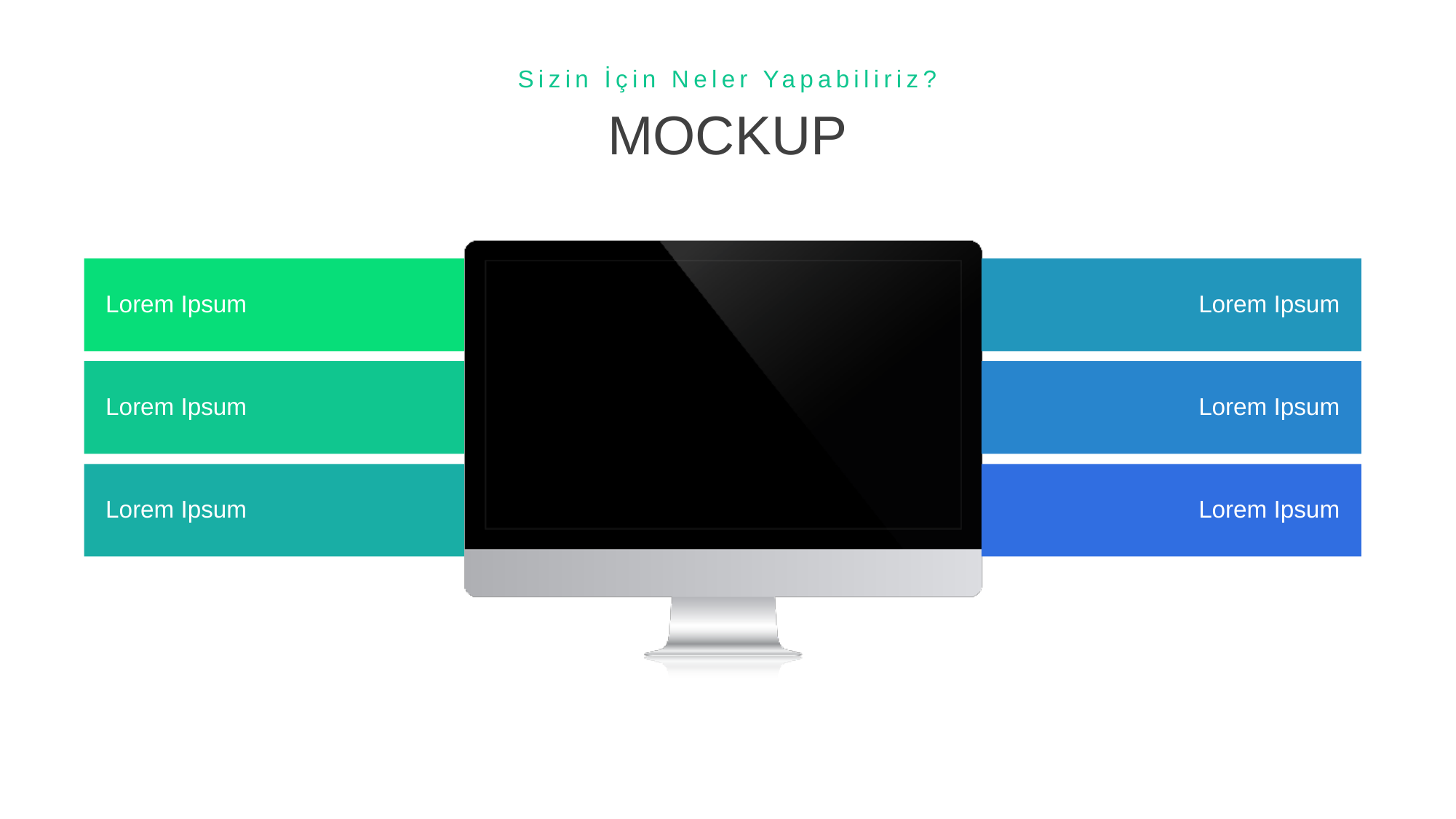

Sizin İçin Neler Yapabiliriz?
# MOCKUP
Lorem Ipsum

Lorem Ipsum
Lorem Ipsum
Lorem Ipsum
Lorem Ipsum
Lorem Ipsum